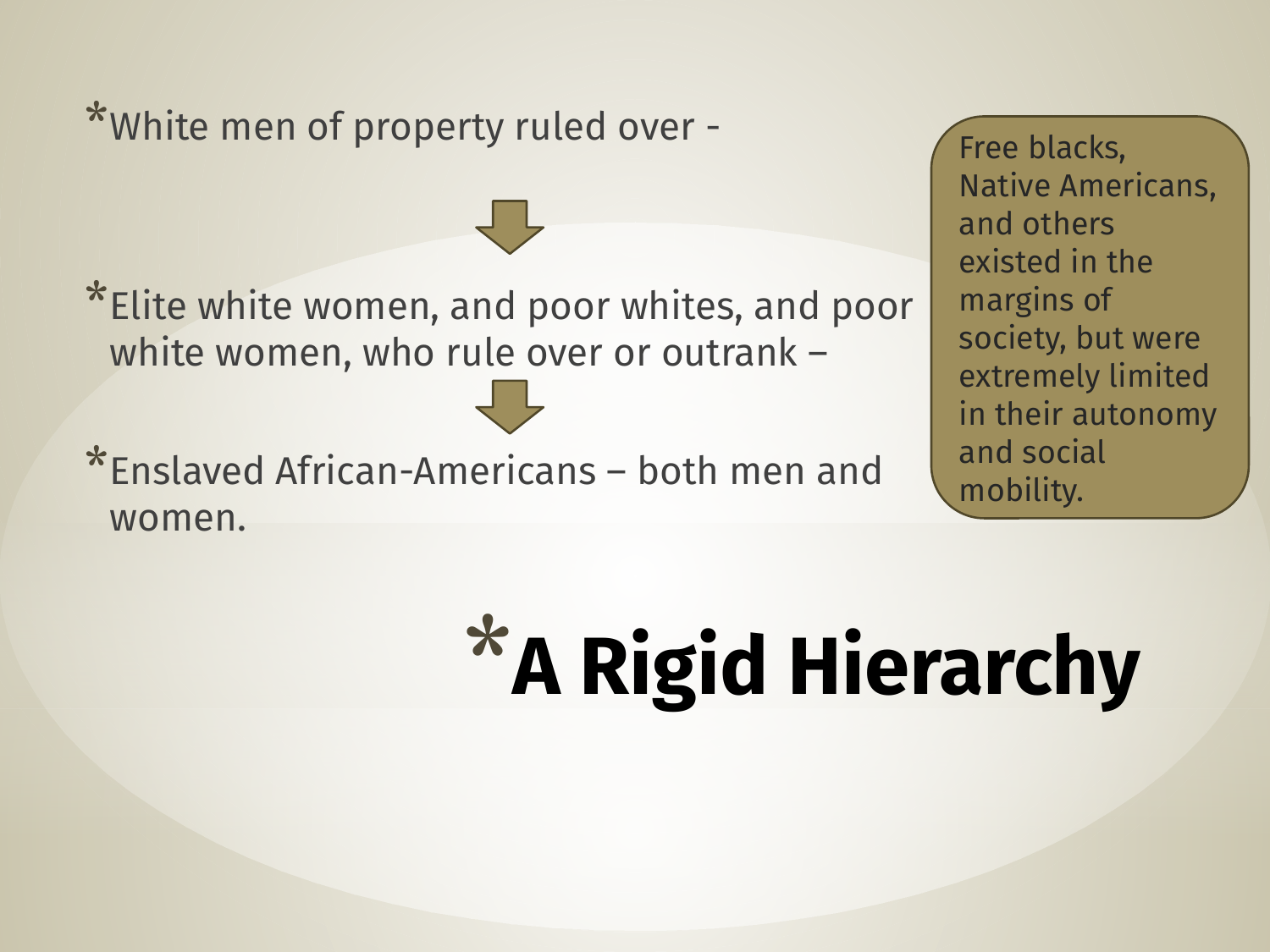

White men of property ruled over -

Elite white women, and poor whites, and poor white women, who rule over or outrank –

Enslaved African-Americans – both men and women.

Free blacks, Native Americans, and others existed in the margins of society, but were extremely limited in their autonomy and social mobility.

# A Rigid Hierarchy